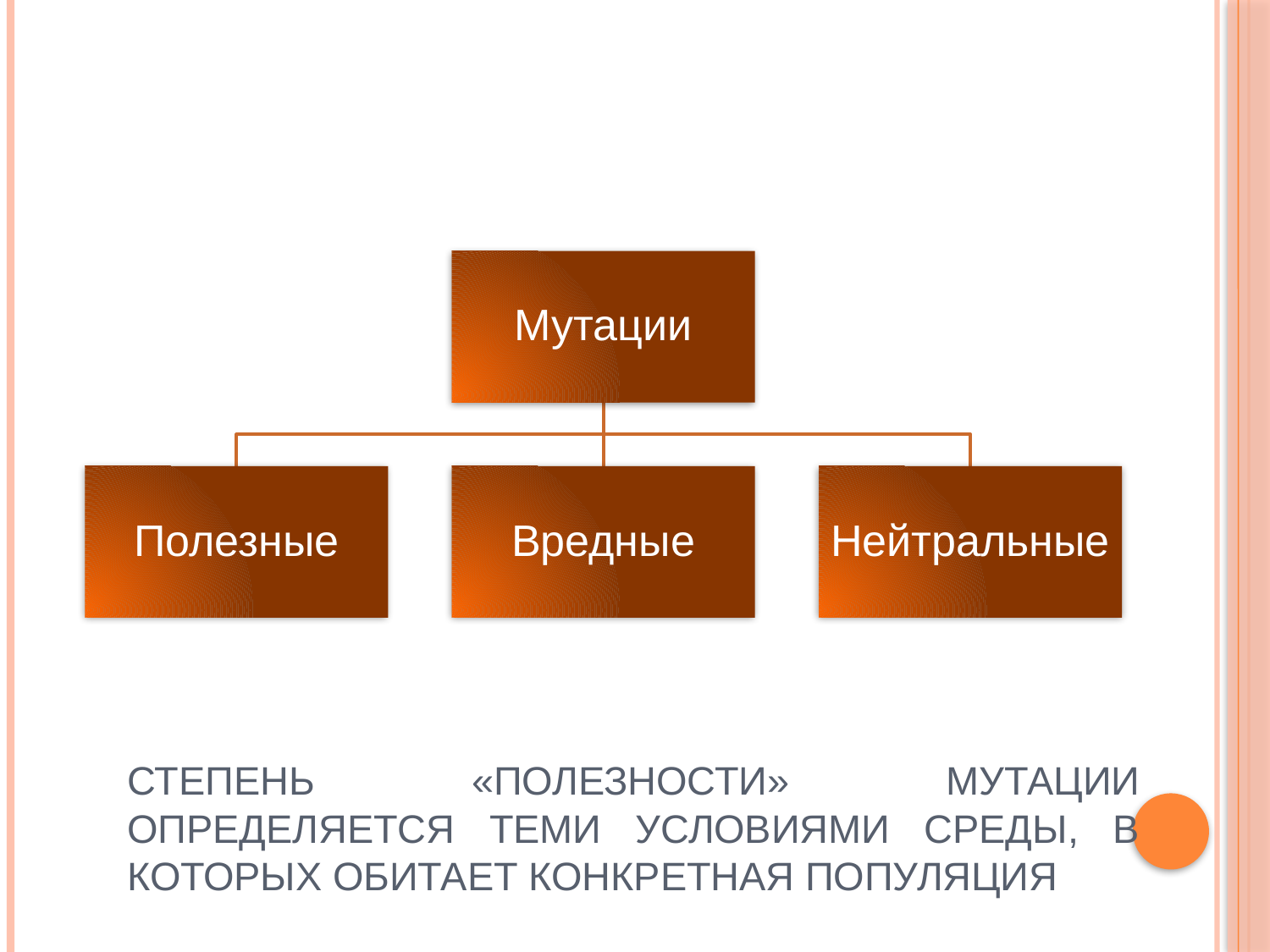

Мутации
Полезные
Вредные
Нейтральные
# Степень «полезности» мутации определяется теми условиями среды, в которых обитает конкретная популяция